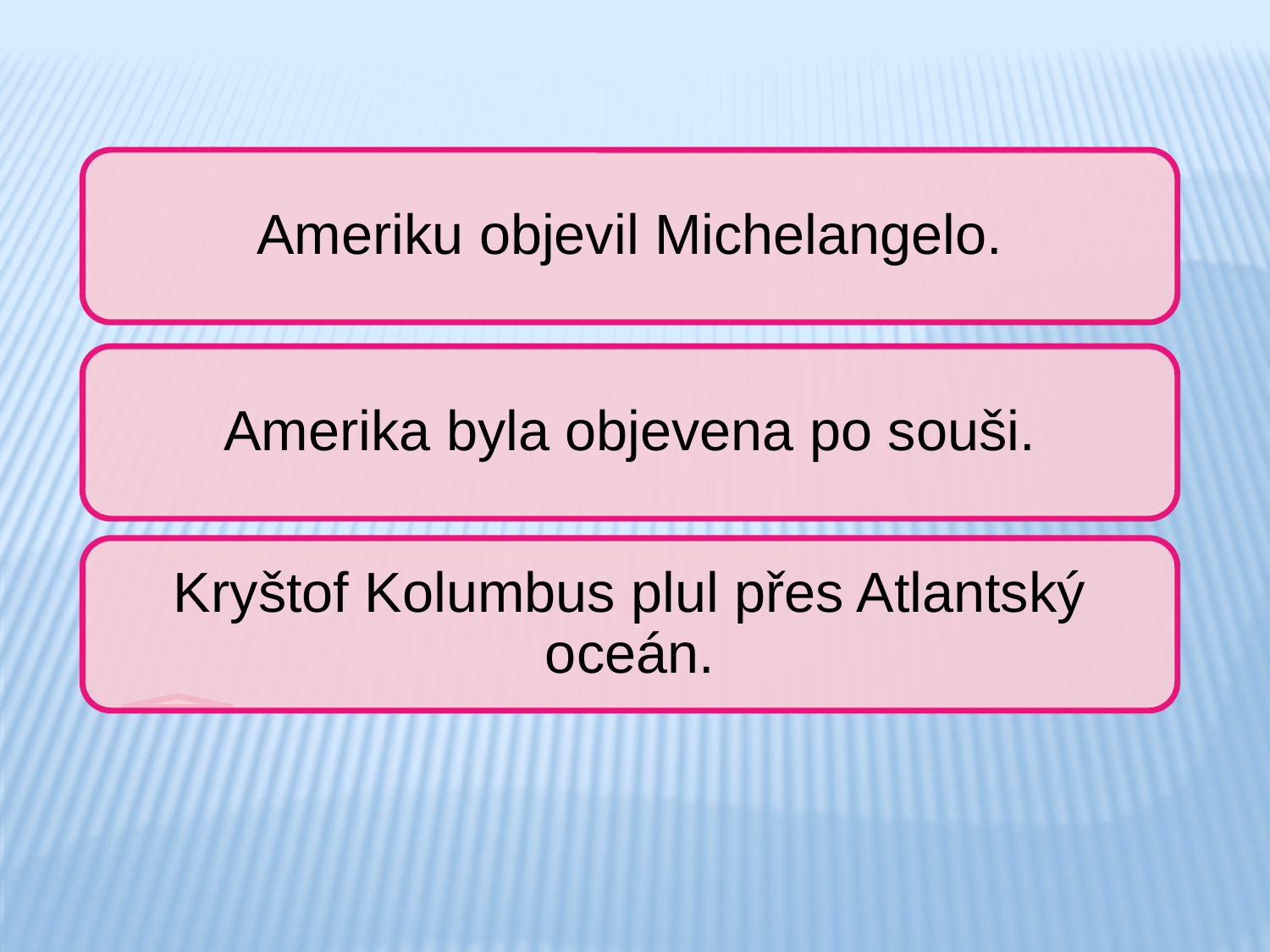

Ameriku objevil Michelangelo.
Amerika byla objevena po souši.
Kryštof Kolumbus plul přes Atlantský oceán.